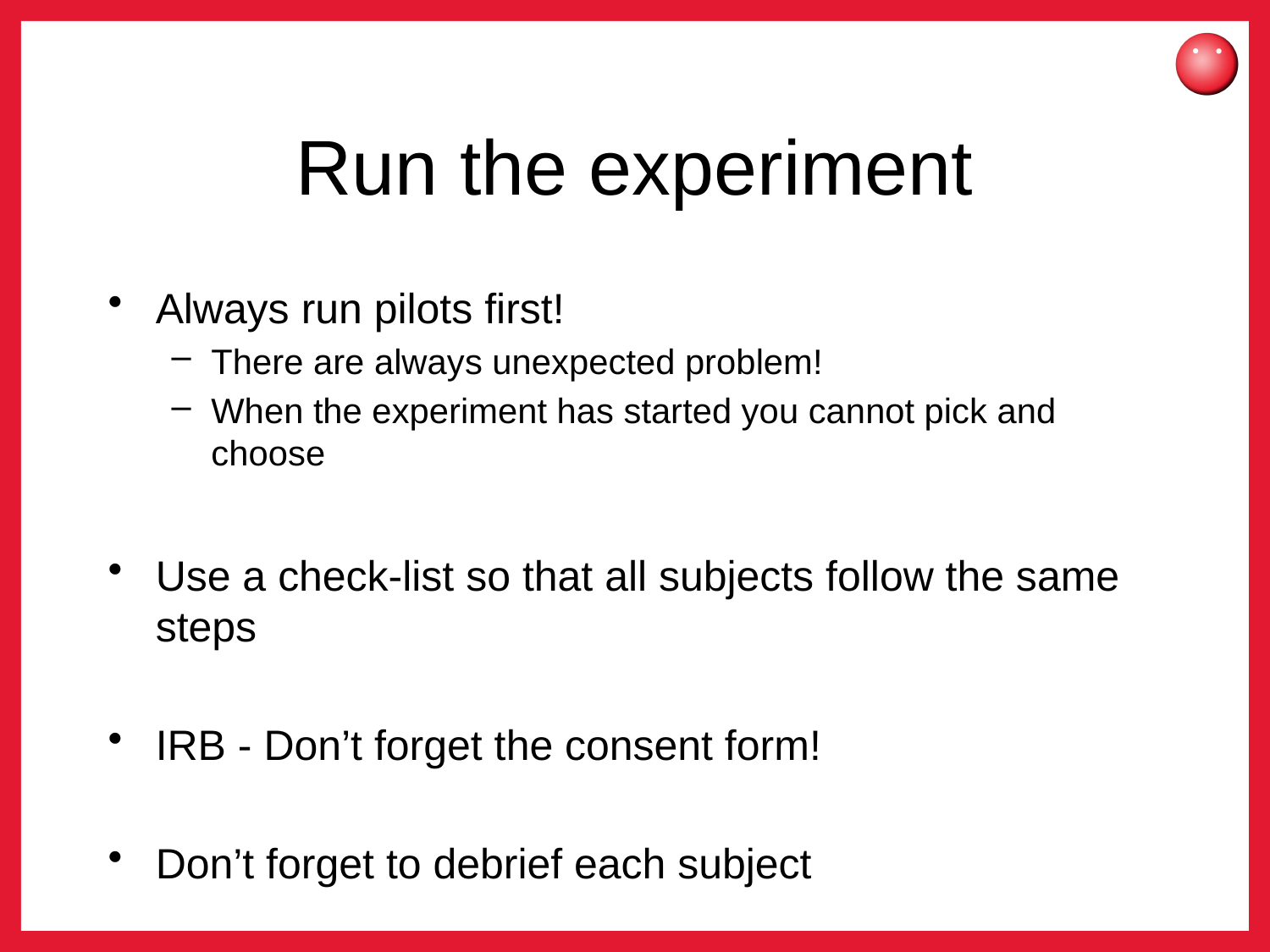

# Run the experiment
Always run pilots first!
There are always unexpected problem!
When the experiment has started you cannot pick and choose

Use a check-list so that all subjects follow the same steps

IRB - Don’t forget the consent form!

Don’t forget to debrief each subject